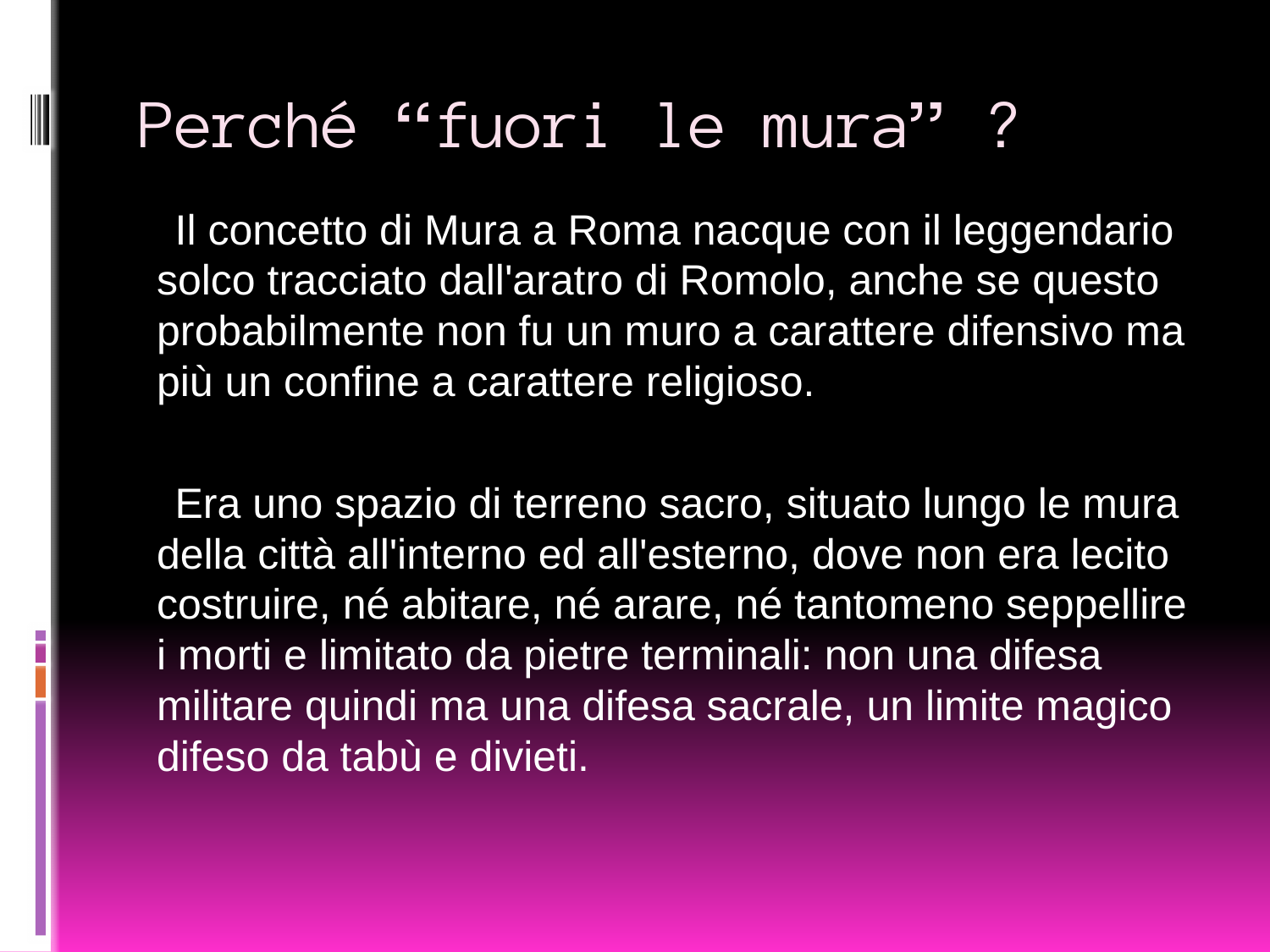

# Perché “fuori le mura” ?
     Il concetto di Mura a Roma nacque con il leggendario solco tracciato dall'aratro di Romolo, anche se questo probabilmente non fu un muro a carattere difensivo ma più un confine a carattere religioso.

     Era uno spazio di terreno sacro, situato lungo le mura della città all'interno ed all'esterno, dove non era lecito costruire, né abitare, né arare, né tantomeno seppellire i morti e limitato da pietre terminali: non una difesa militare quindi ma una difesa sacrale, un limite magico difeso da tabù e divieti.